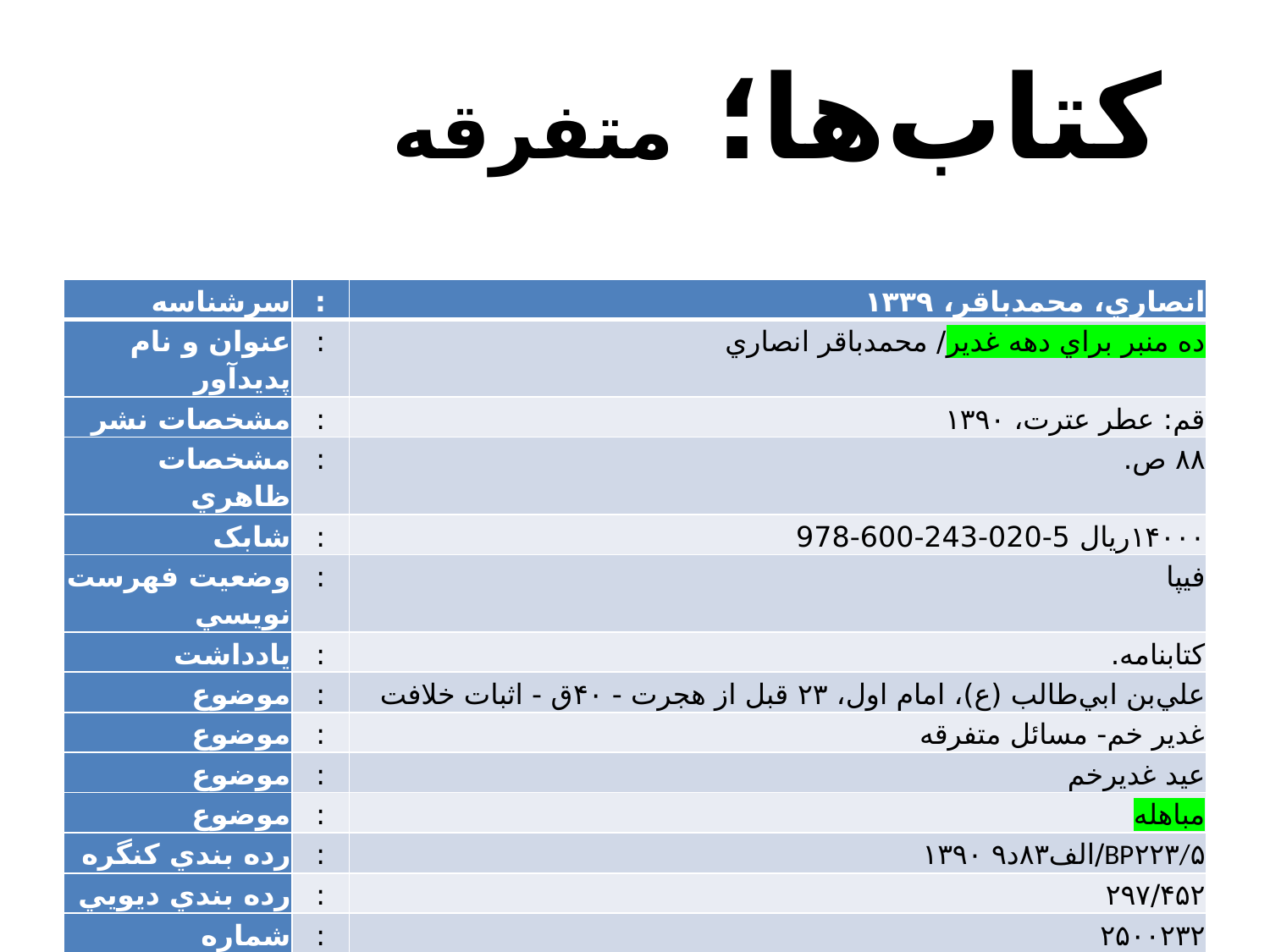

کتاب‌ها؛ متفرقه
| ‏سرشناسه | : | ان‍ص‍اري‌، م‍ح‍م‍دب‍اق‍ر، ‏‫۱۳۳۹ |
| --- | --- | --- |
| ‏عنوان و نام پديدآور | : | ده منبر براي دهه غدير/ محمدباقر انصاري |
| ‏مشخصات نشر | : | قم: عطر عترت‏‫، ۱۳۹۰ |
| ‏مشخصات ظاهري | : | ‏‫۸۸ ص. |
| ‏شابک | : | ‏‫۱۴۰۰۰ريال ‏‫978-600-243-020-5 |
| ‏وضعيت فهرست نويسي | : | فيپا |
| ‏يادداشت | : | کتابنامه. |
| ‏موضوع | : | علي‌بن ابي‌طالب‏‫ ‏‫(ع)، امام اول، ‏‫۲۳ قبل از هجرت -‏ ۴۰ق - اثبات خلافت |
| ‏موضوع | : | غدير خم- مسائل متفرقه |
| ‏موضوع | : | عيد غدير‌خم |
| ‏موضوع | : | مباهله |
| ‏رده بندي کنگره | : | ‏‫BP۲۲۳/۵‏‫/الف۸۳د۹ ۱۳۹۰ |
| ‏رده بندي ديويي | : | ‏‫۲۹۷/۴۵۲ |
| ‏شماره کتابشناسي ملي | : | ‎۲‎۵‎۰‎۰‎۲‎۳‎۲ |